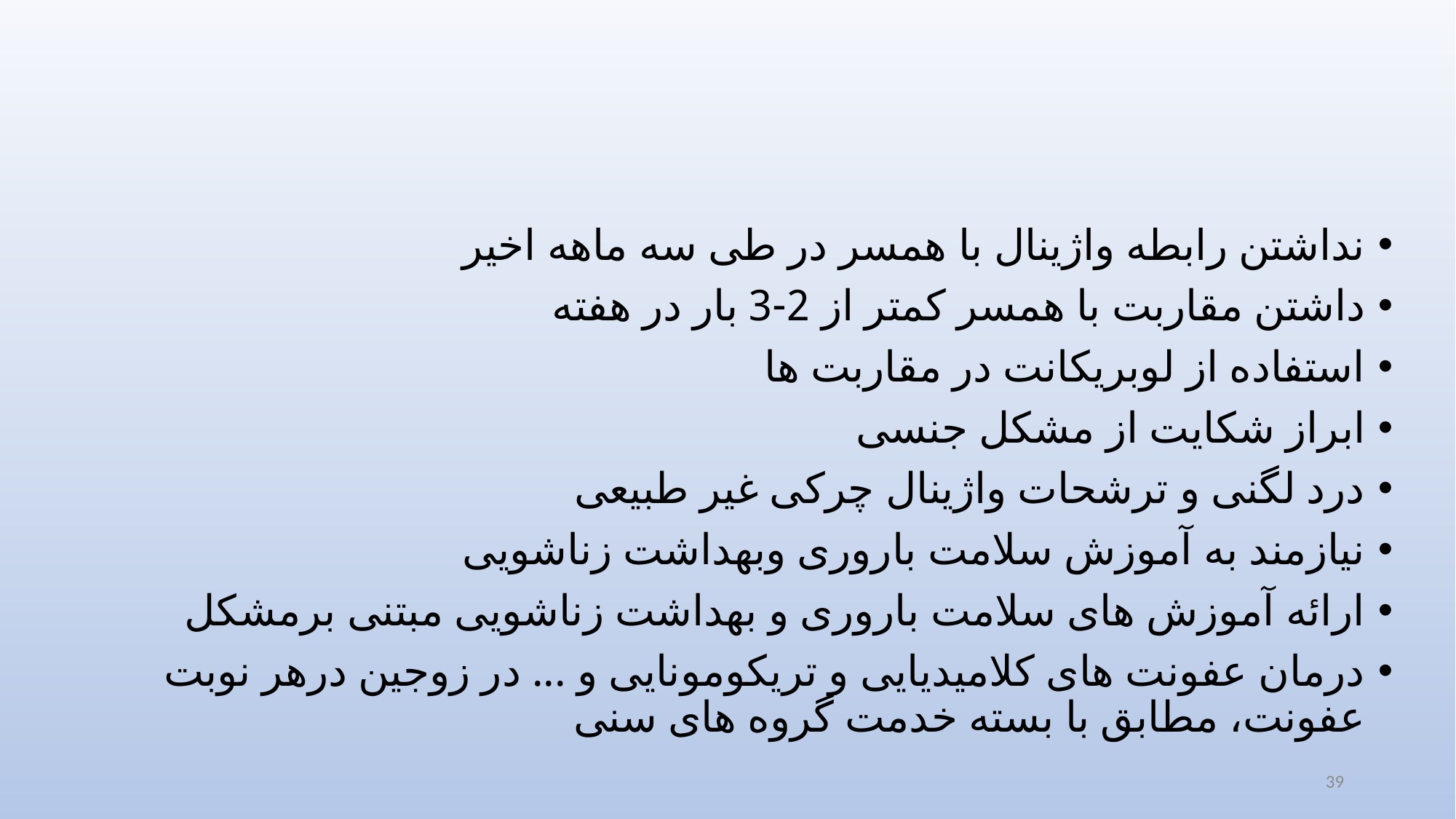

#
نداشتن رابطه واژینال با همسر در طی سه ماهه اخیر
داشتن مقاربت با همسر کمتر از 2-3 بار در هفته
استفاده از لوبریکانت در مقاربت ها
ابراز شکایت از مشکل جنسی
درد لگنی و ترشحات واژینال چرکی غیر طبیعی
نیازمند به آموزش سلامت باروری وبهداشت زناشویی
ارائه آموزش های سلامت باروری و بهداشت زناشویی مبتنی برمشکل
درمان عفونت های کلامیدیایی و تریکومونایی و ... در زوجین درهر نوبت عفونت، مطابق با بسته خدمت گروه های سنی
39